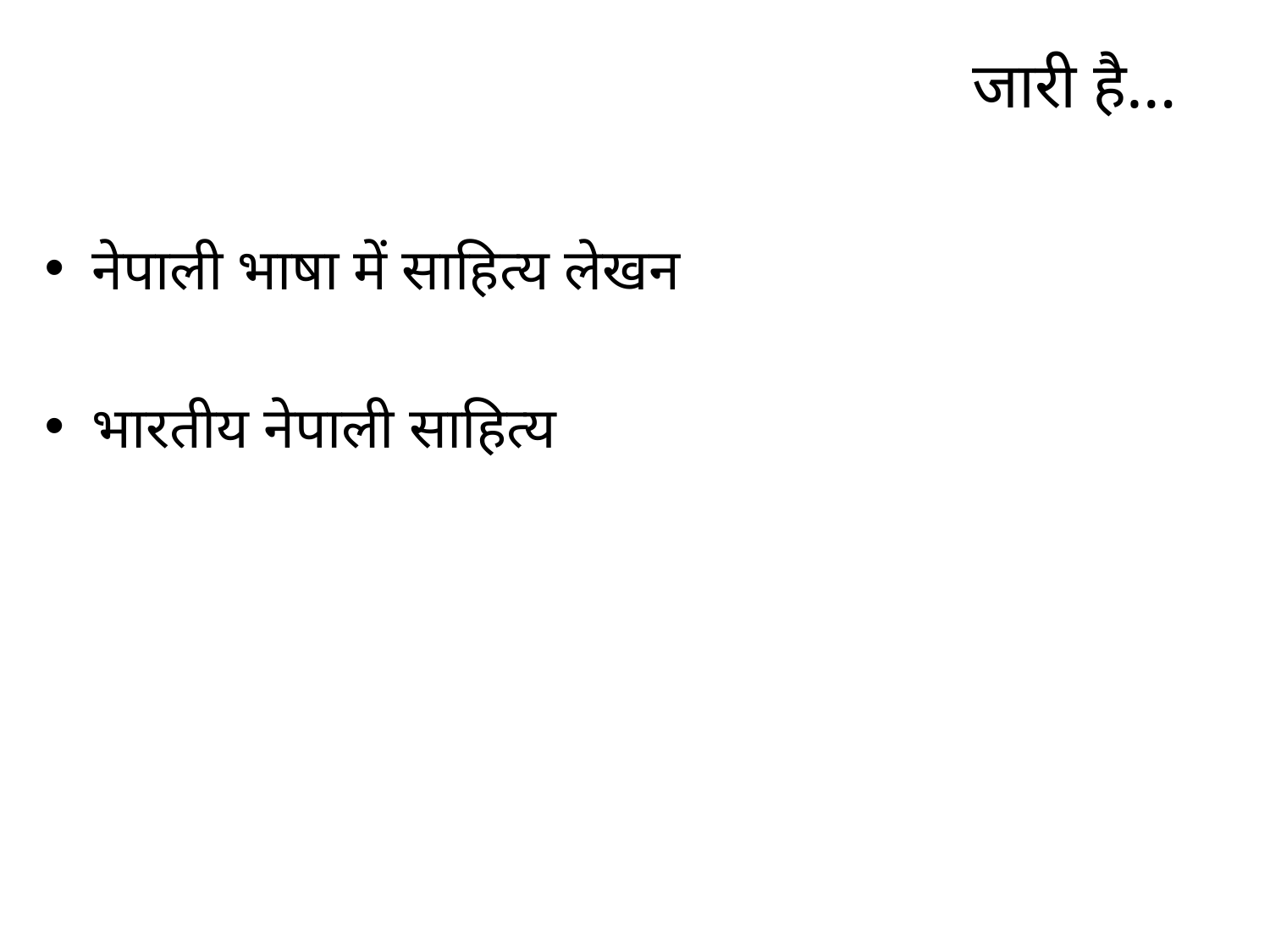

# जारी है…

नेपाली भाषा में साहित्य लेखन

भारतीय नेपाली साहित्य